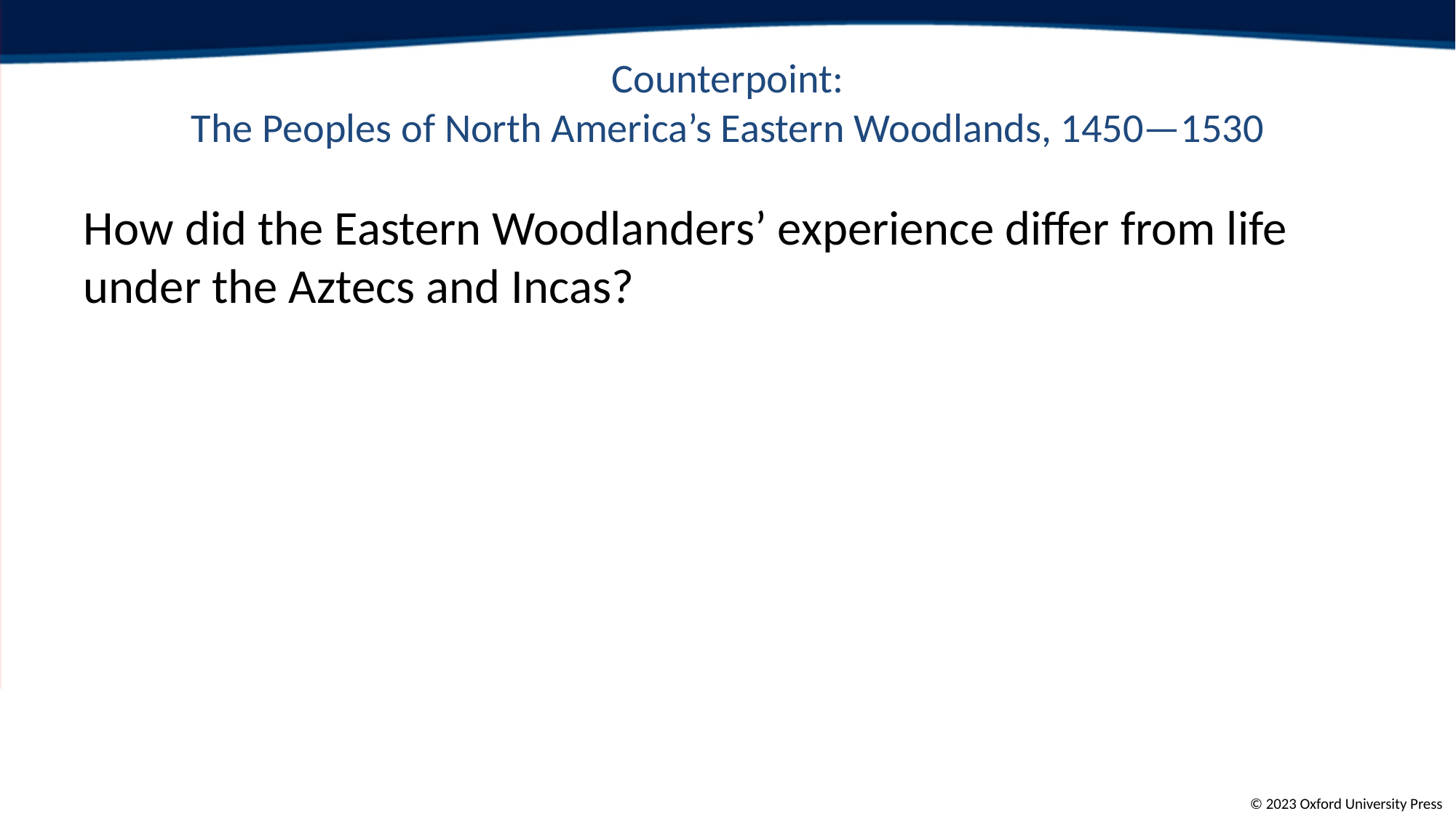

# Counterpoint:
The Peoples of North America’s Eastern Woodlands, 1450—1530
How did the Eastern Woodlanders’ experience differ from life under the Aztecs and Incas?
26